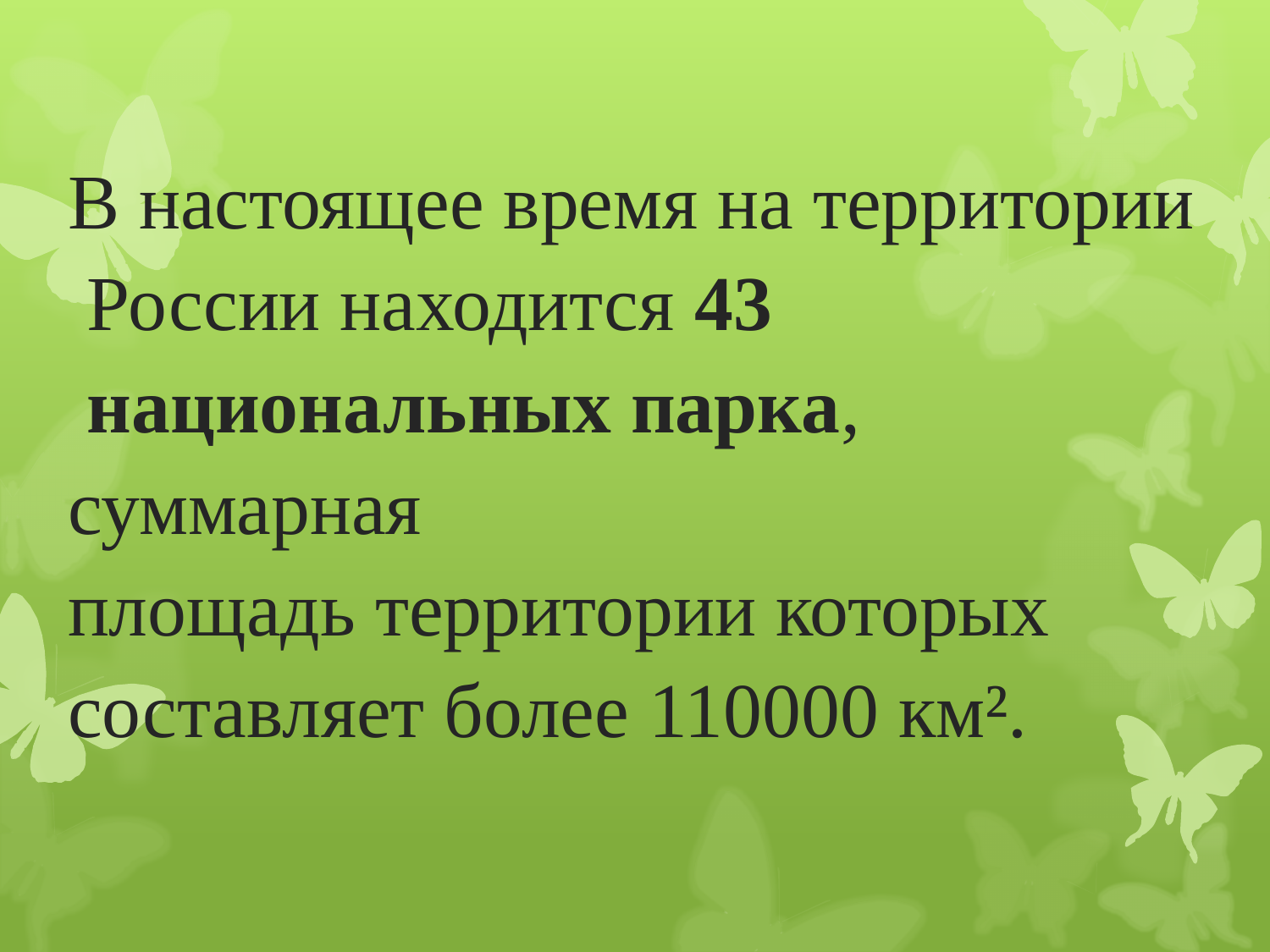

В настоящее время на территории

 России находится 43

 национальных парка,

суммарная

площадь территории которых

составляет более 110000 км².